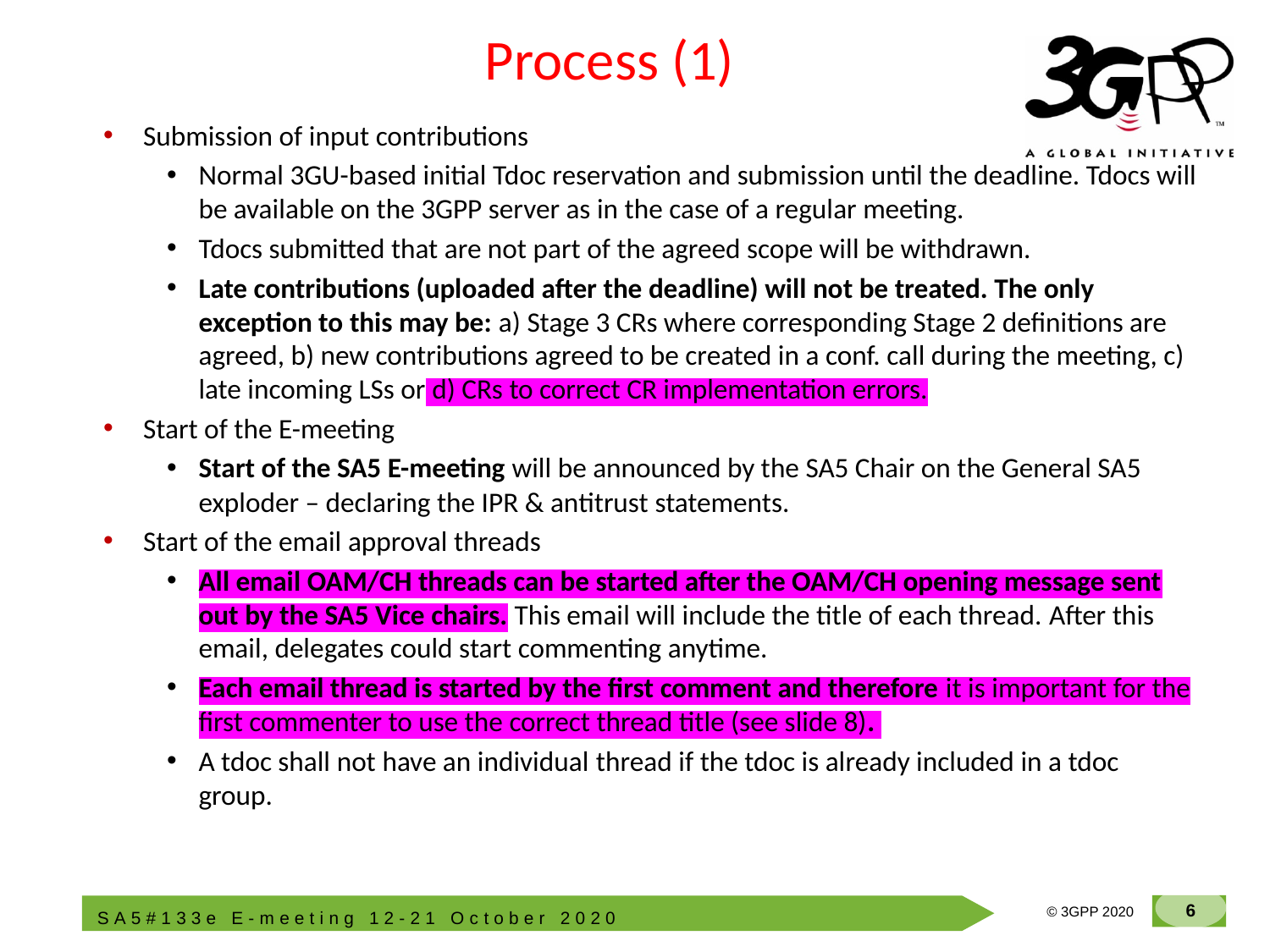

# Process (1)
Submission of input contributions
Normal 3GU-based initial Tdoc reservation and submission until the deadline. Tdocs will be available on the 3GPP server as in the case of a regular meeting.
Tdocs submitted that are not part of the agreed scope will be withdrawn.
Late contributions (uploaded after the deadline) will not be treated. The only exception to this may be: a) Stage 3 CRs where corresponding Stage 2 definitions are agreed, b) new contributions agreed to be created in a conf. call during the meeting, c) late incoming LSs or d) CRs to correct CR implementation errors.
Start of the E-meeting
Start of the SA5 E-meeting will be announced by the SA5 Chair on the General SA5 exploder – declaring the IPR & antitrust statements.
Start of the email approval threads
All email OAM/CH threads can be started after the OAM/CH opening message sent out by the SA5 Vice chairs. This email will include the title of each thread. After this email, delegates could start commenting anytime.
Each email thread is started by the first comment and therefore it is important for the first commenter to use the correct thread title (see slide 8).
A tdoc shall not have an individual thread if the tdoc is already included in a tdoc group.